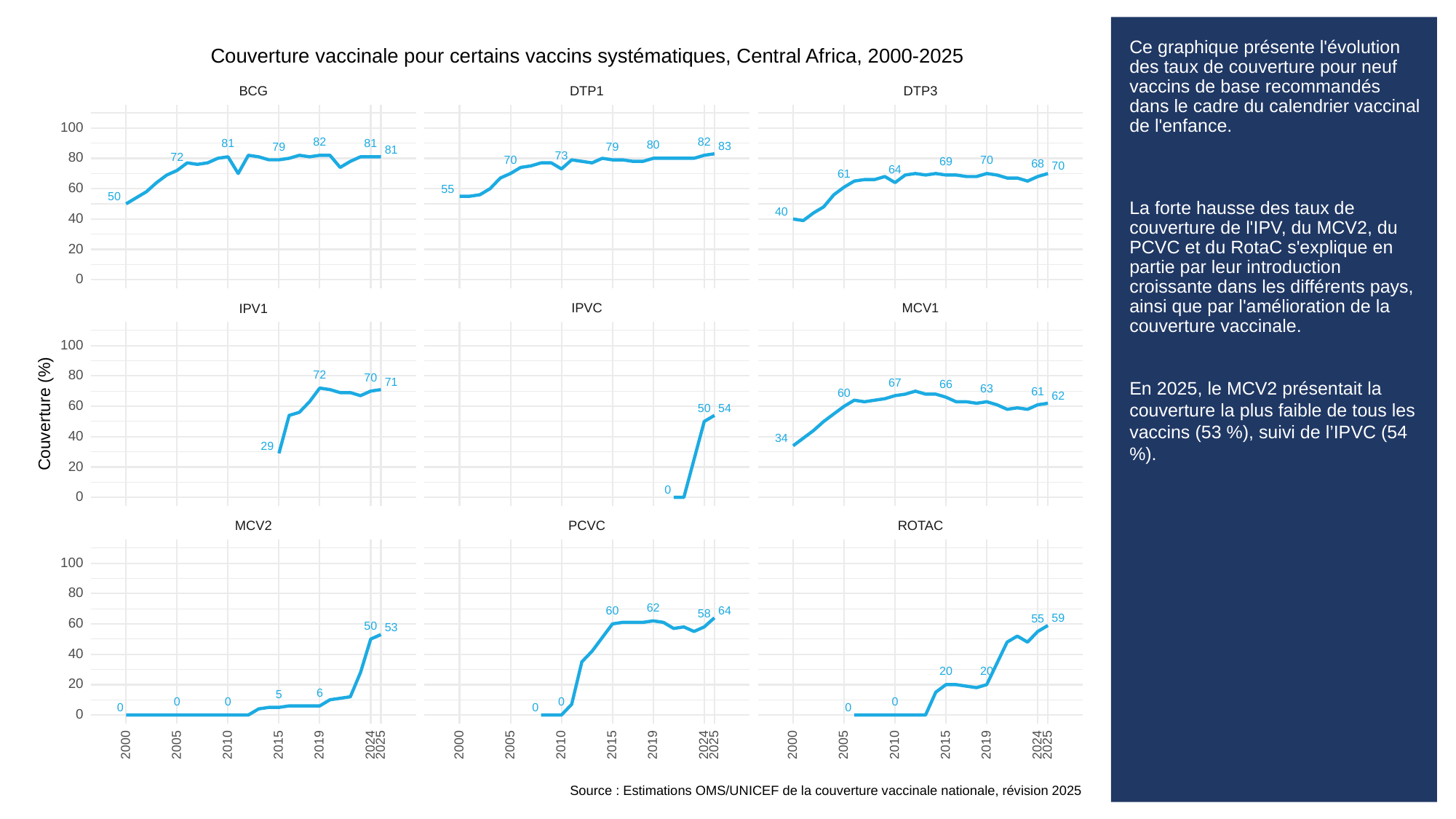

# Ce graphique présente l'évolution des taux de couverture pour neuf vaccins de base recommandés dans le cadre du calendrier vaccinal de l'enfance.

La forte hausse des taux de couverture de l'IPV, du MCV2, du PCVC et du RotaC s'explique en partie par leur introduction croissante dans les différents pays, ainsi que par l'amélioration de la couverture vaccinale.

En 2025, le MCV2 présentait la couverture la plus faible de tous les vaccins (53 %), suivi de l’IPVC (54 %).

Couverture vaccinale pour certains vaccins systématiques, Central Africa, 2000-2025
BCG
DTP3
DTP1

100

82
82
81
81
80
83
79
79

81
73
80
72

70
70
69

68
70
64
61

60
55

50

40
40

20

0

IPVC
MCV1
IPV1

100

80
72
70

71
67
66
63
61

60

62
60
54
50
Couverture (%)

40
34

29

20

0
0

ROTAC
MCV2
PCVC

100

80

62
64
60

58
59
55

60
50
53

40

20
20

20

6
5
0
0
0
0

0
0
0
0

2000
2005
2010
2015
2019
2024
2025
2000
2005
2010
2015
2019
2024
2025
2000
2005
2010
2015
2019
2024
2025
Source : Estimations OMS/UNICEF de la couverture vaccinale nationale, révision 2025